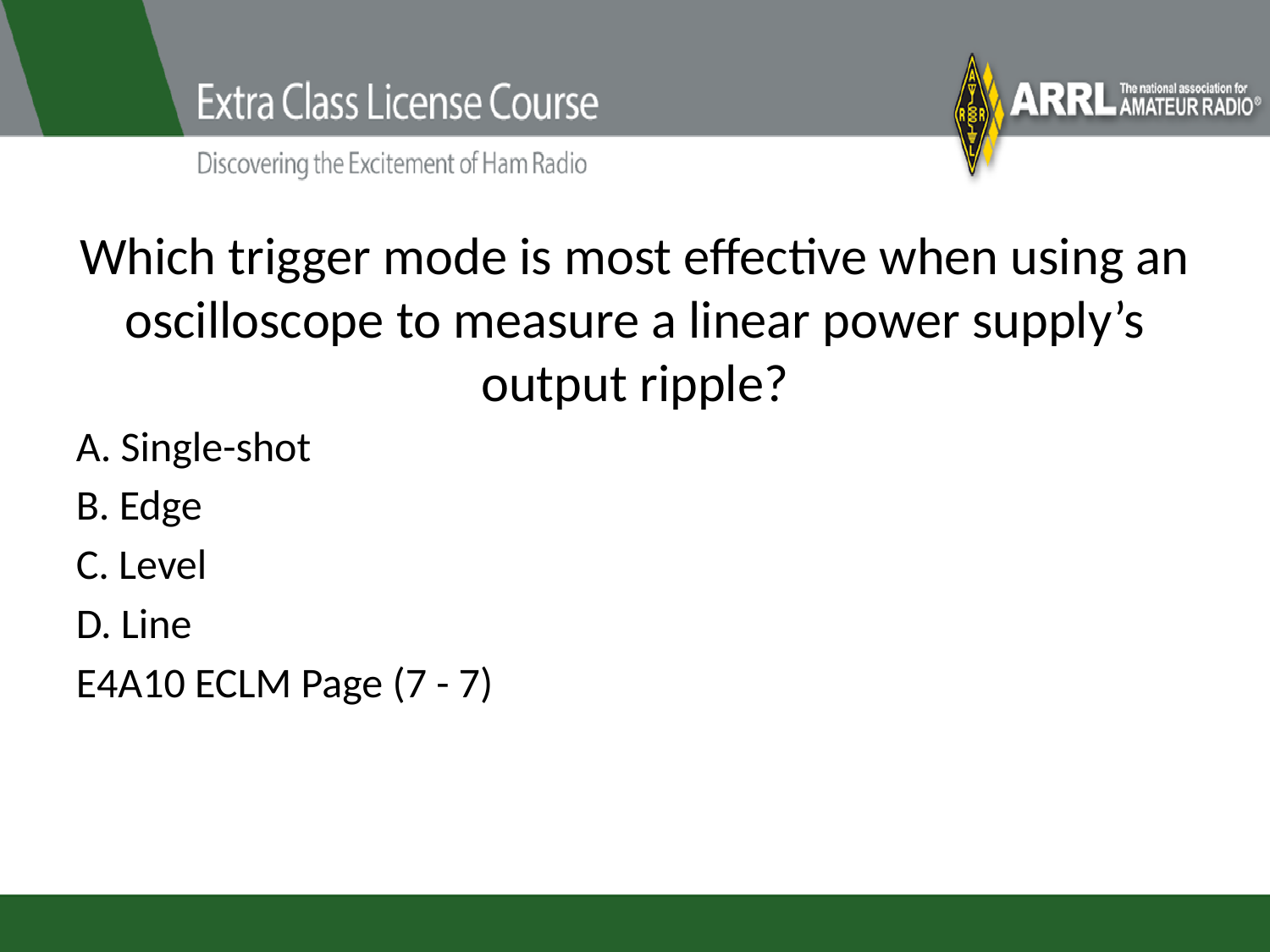

# Which trigger mode is most effective when using an oscilloscope to measure a linear power supply’s output ripple?
A. Single-shot
B. Edge
C. Level
D. Line
E4A10 ECLM Page (7 - 7)